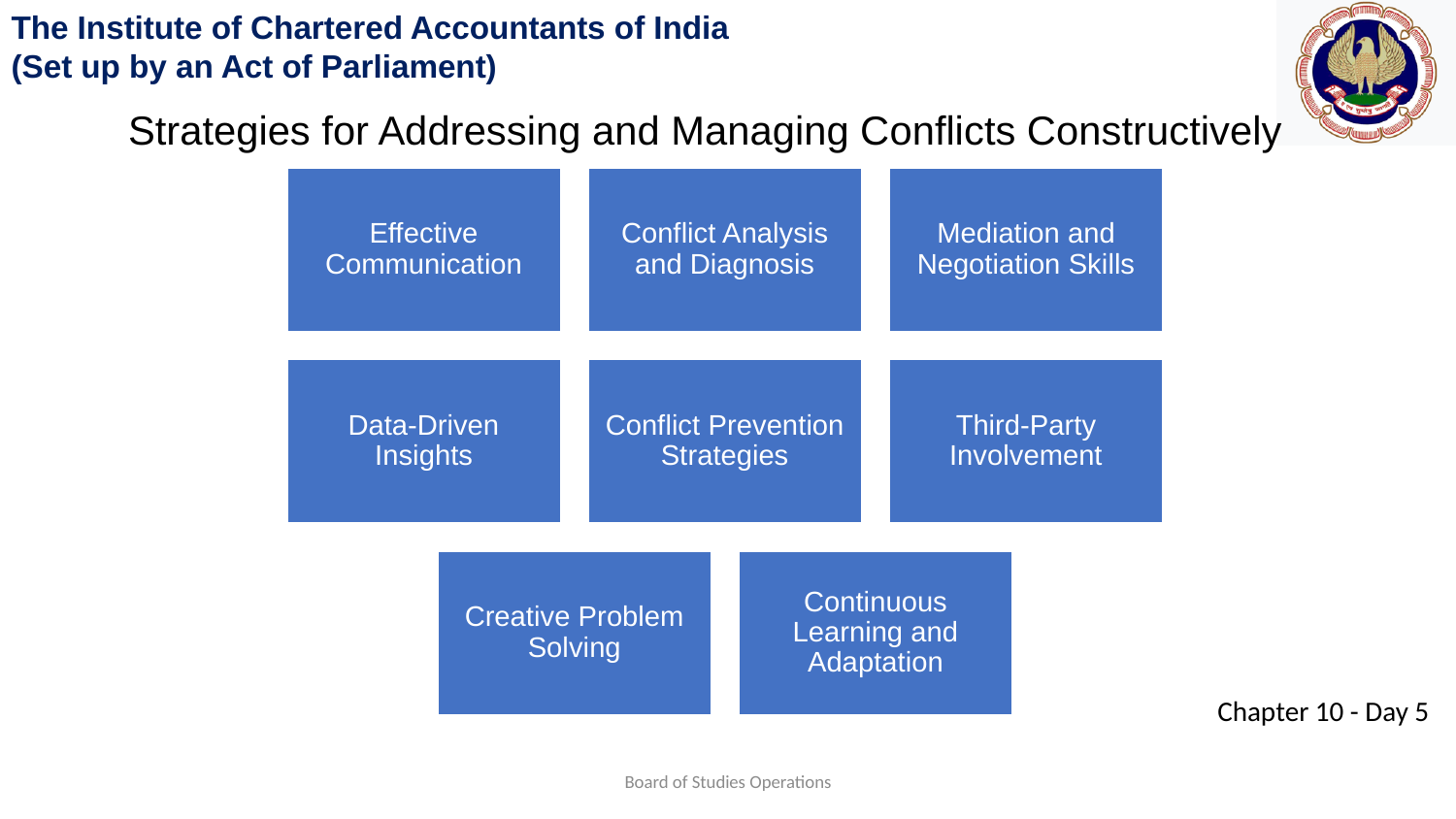

Strategies for Addressing and Managing Conflicts Constructively
Effective Communication
Conflict Analysis and Diagnosis
Mediation and Negotiation Skills
Data-Driven Insights
Conflict Prevention Strategies
Third-Party Involvement
Creative Problem Solving
Continuous Learning and Adaptation
Board of Studies Operations